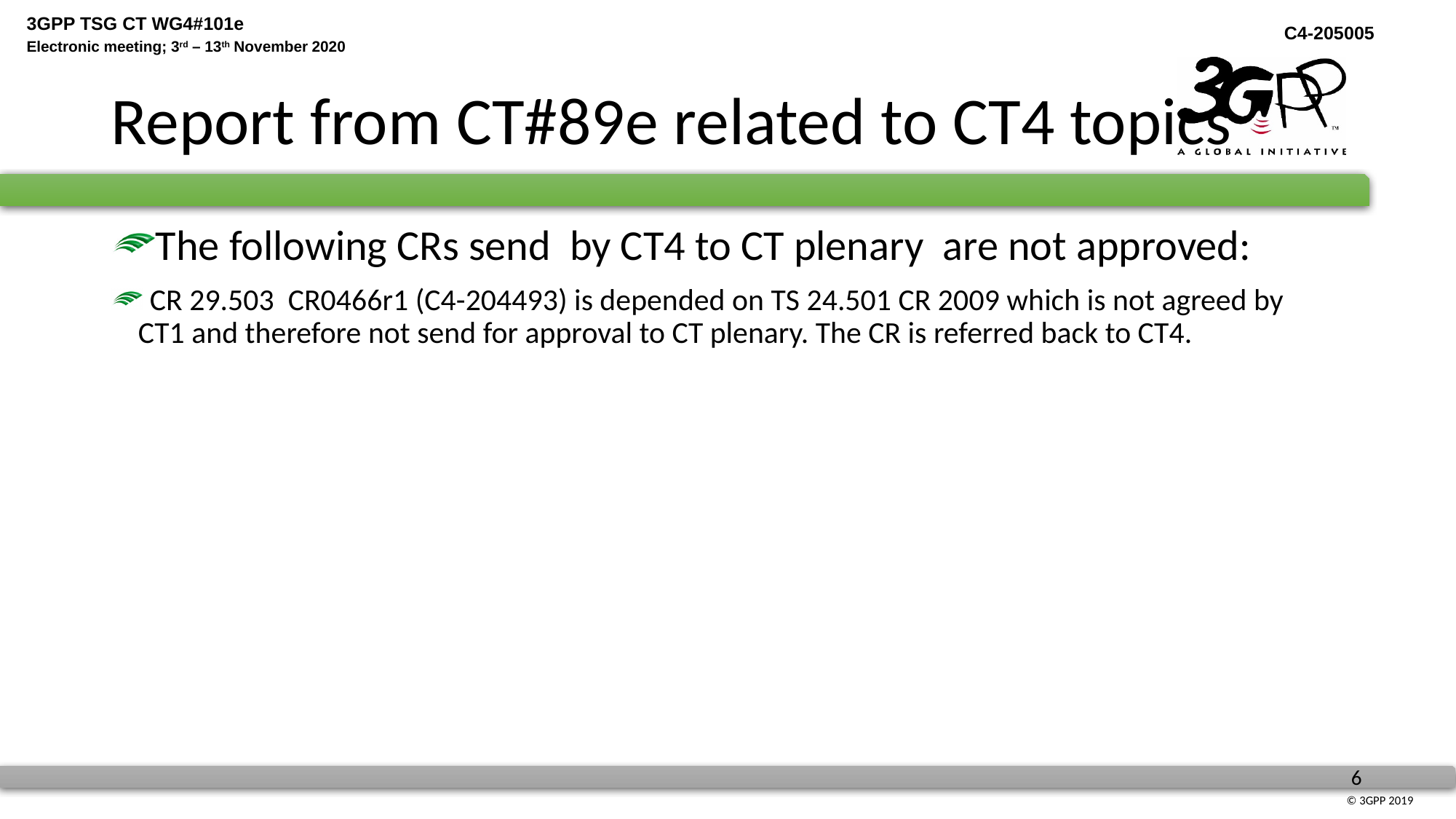

# Report from CT#89e related to CT4 topics
The following CRs send  by CT4 to CT plenary  are not approved:
 CR 29.503  CR0466r1 (C4-204493) is depended on TS 24.501 CR 2009 which is not agreed by CT1 and therefore not send for approval to CT plenary. The CR is referred back to CT4.